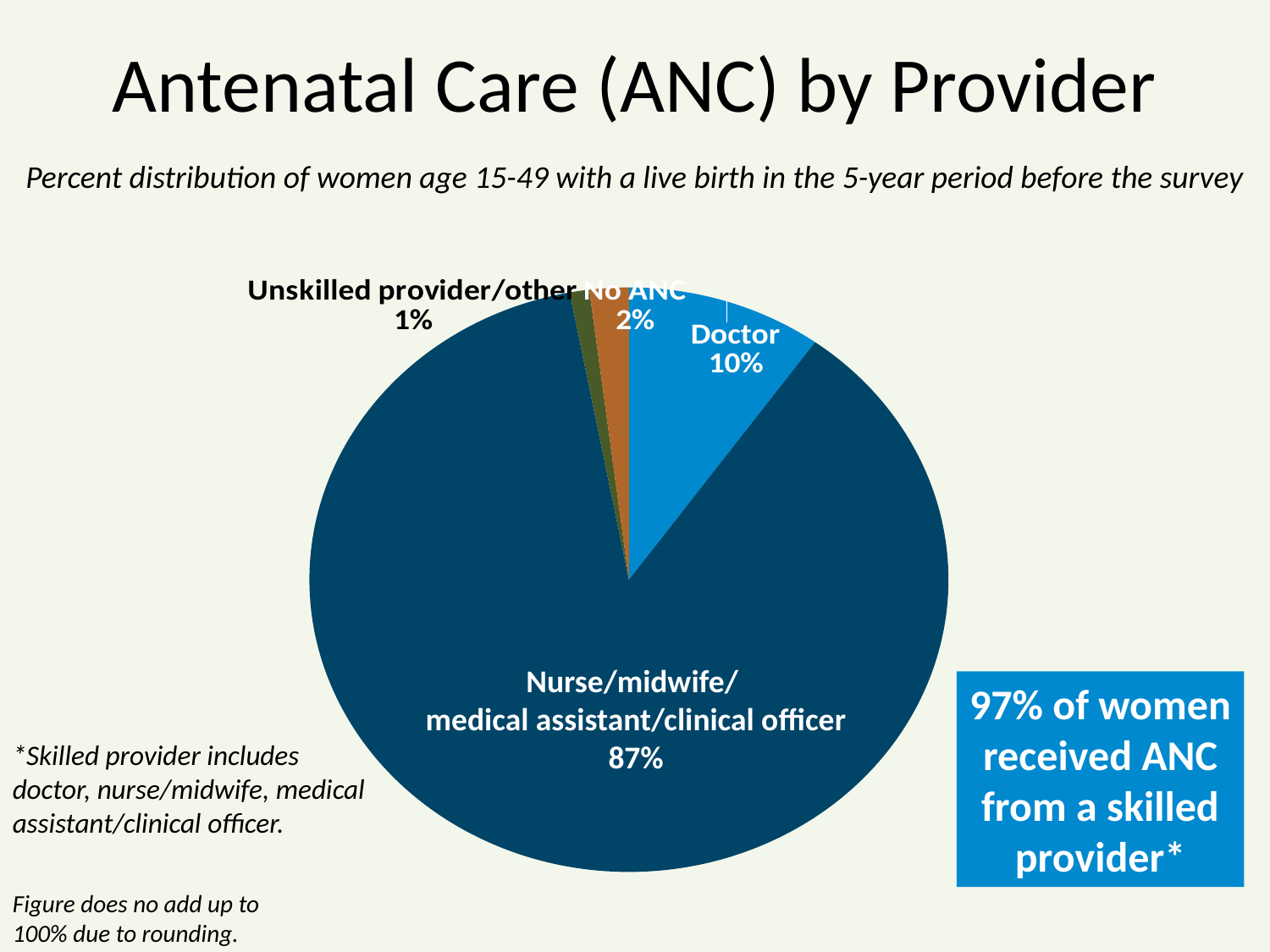

# Antenatal Care (ANC) by Provider
Percent distribution of women age 15-49 with a live birth in the 5-year period before the survey

### Chart

| Category | Series 1 |
|---|---|
| Doctor | 10.0 |
| Nurse/midwife/medical assistant/clinical officer | 88.0 |
| Unskilled provider/other | 1.0 |
| No ANC | 2.0 |
Nurse/midwife/
medical assistant/clinical officer
87%
97% of women received ANC from a skilled provider*
*Skilled provider includes doctor, nurse/midwife, medical assistant/clinical officer.
Figure does no add up to 100% due to rounding.